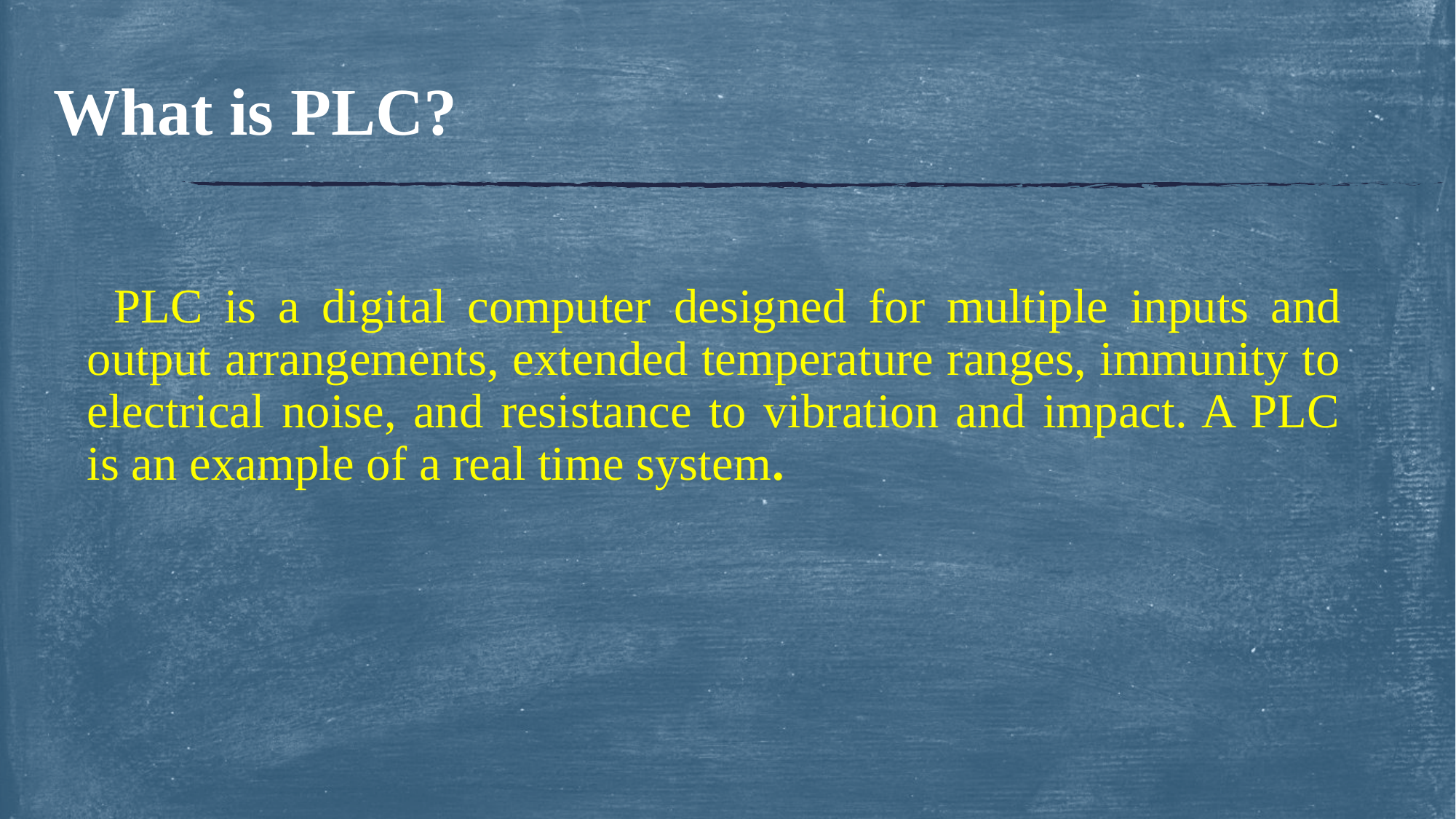

# What is PLC?

   PLC is a digital computer designed for multiple inputs and output arrangements, extended temperature ranges, immunity to electrical noise, and resistance to vibration and impact. A PLC is an example of a real time system.